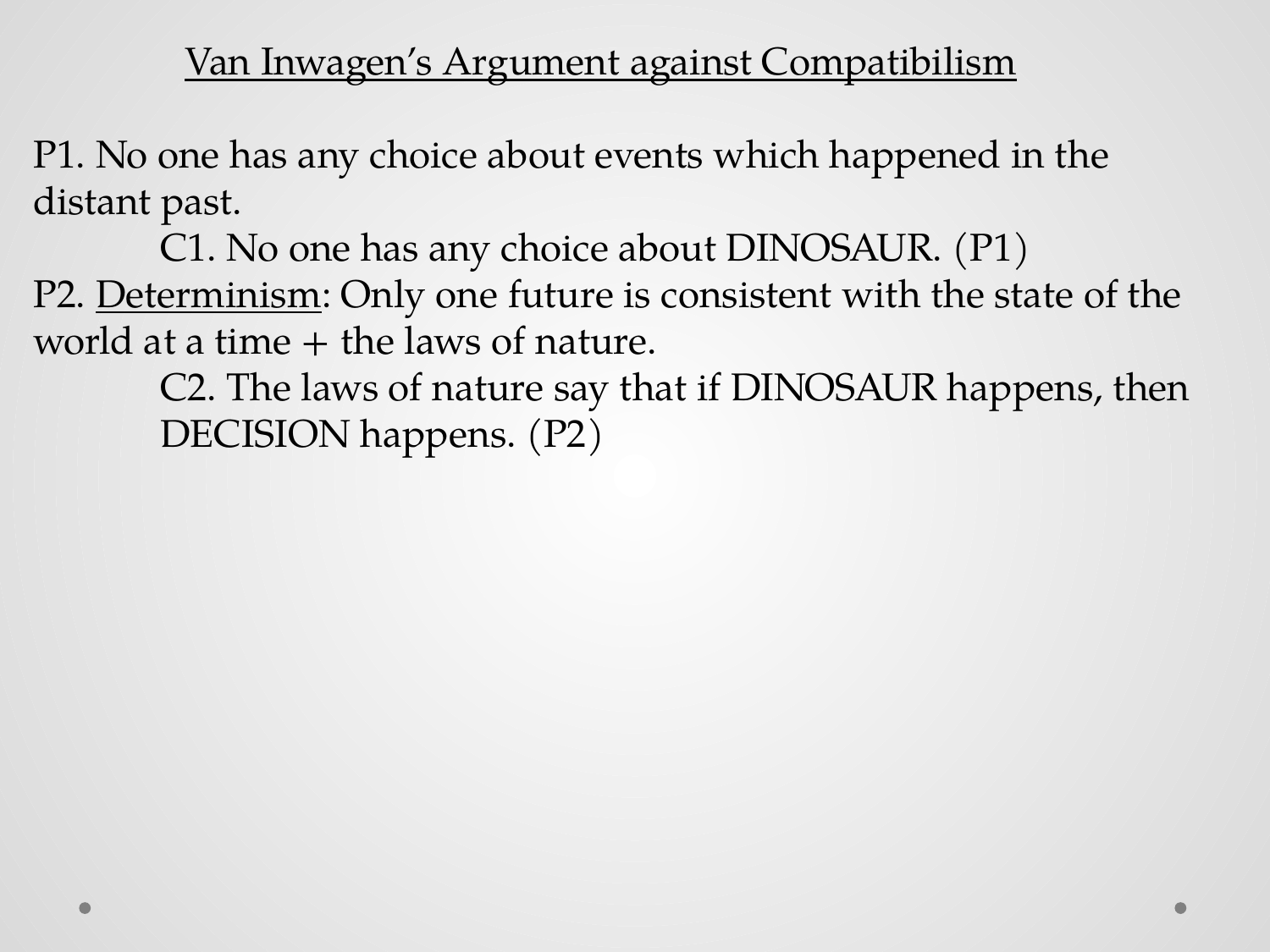

Van Inwagen’s Argument against Compatibilism
P1. No one has any choice about events which happened in the distant past.
	C1. No one has any choice about DINOSAUR. (P1)
P2. Determinism: Only one future is consistent with the state of the world at a time + the laws of nature.
	C2. The laws of nature say that if DINOSAUR happens, then 	DECISION happens. (P2)